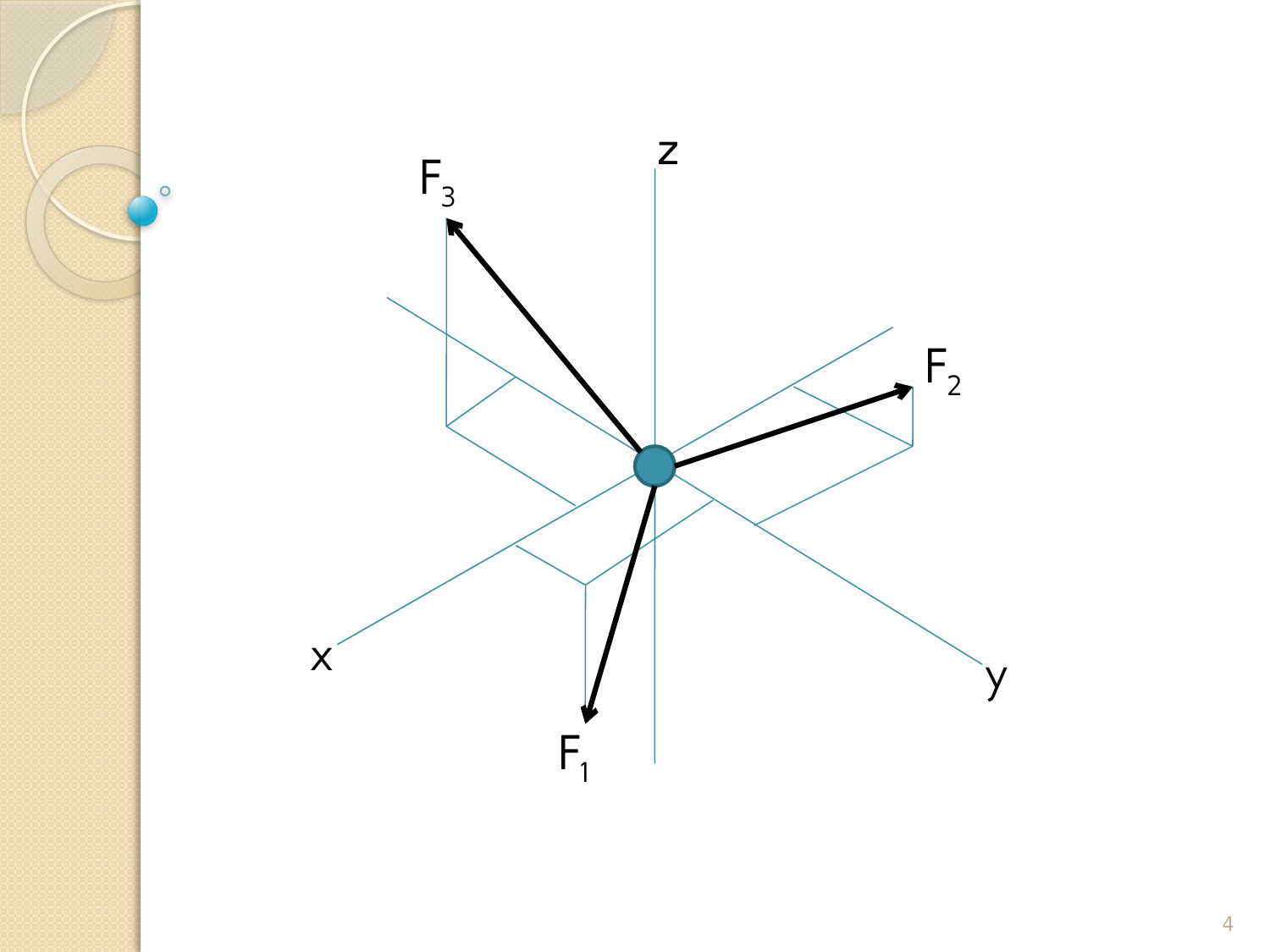

z
F3

F2

x
y
F1
4